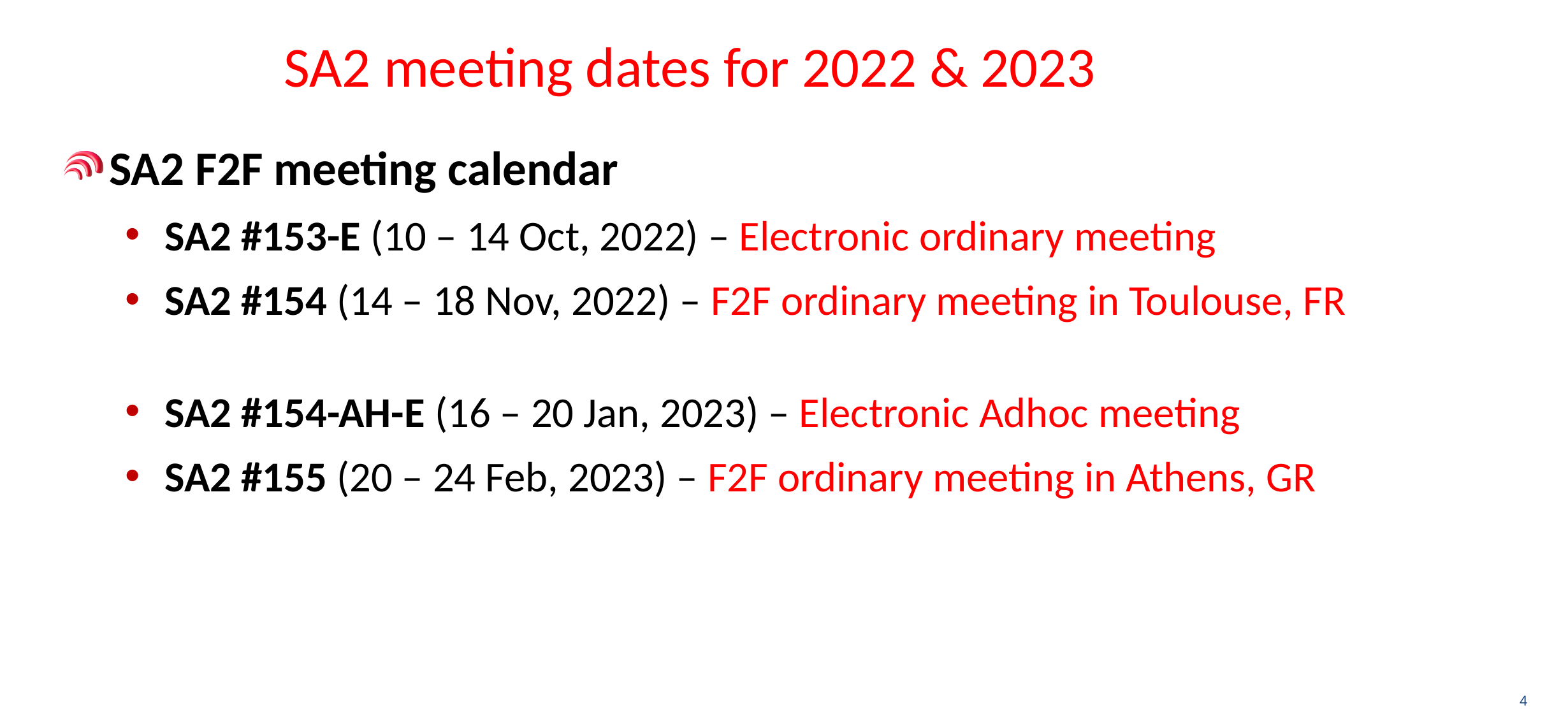

# SA2 meeting dates for 2022 & 2023
SA2 F2F meeting calendar
SA2 #153-E (10 – 14 Oct, 2022) – Electronic ordinary meeting
SA2 #154 (14 – 18 Nov, 2022) – F2F ordinary meeting in Toulouse, FR

SA2 #154-AH-E (16 – 20 Jan, 2023) – Electronic Adhoc meeting
SA2 #155 (20 – 24 Feb, 2023) – F2F ordinary meeting in Athens, GR